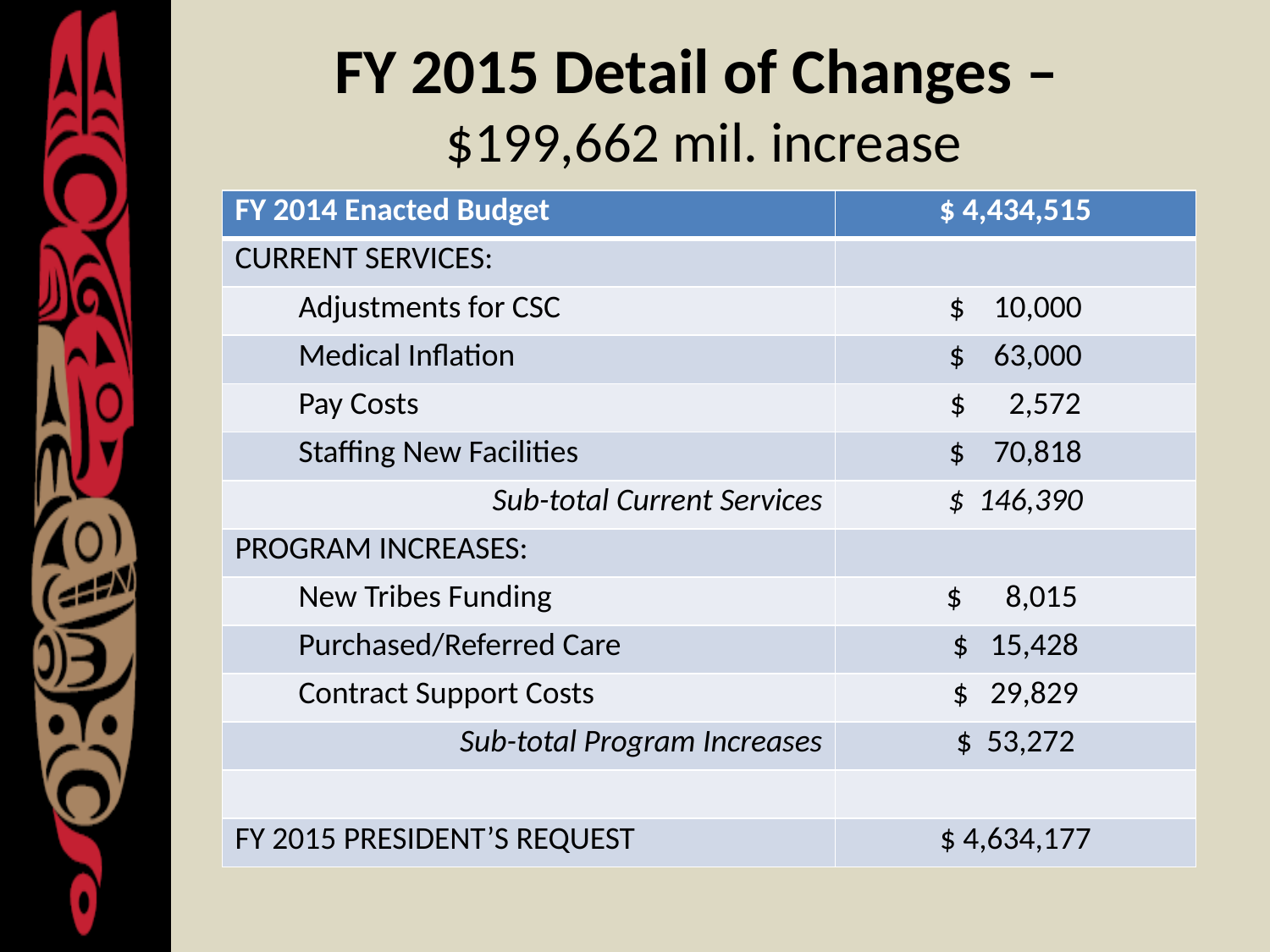

# FY 2015 Detail of Changes – $199,662 mil. increase
| FY 2014 Enacted Budget | $ 4,434,515 |
| --- | --- |
| CURRENT SERVICES: |  |
| Adjustments for CSC | $ 10,000 |
| Medical Inflation | $ 63,000 |
| Pay Costs | $ 2,572 |
| Staffing New Facilities | $ 70,818 |
| Sub-total Current Services | $ 146,390 |
| PROGRAM INCREASES: |  |
| New Tribes Funding | $ 8,015 |
| Purchased/Referred Care | $ 15,428 |
| Contract Support Costs | $ 29,829 |
| Sub-total Program Increases | $ 53,272 |
|  |  |
| FY 2015 PRESIDENT’S REQUEST | $ 4,634,177 |